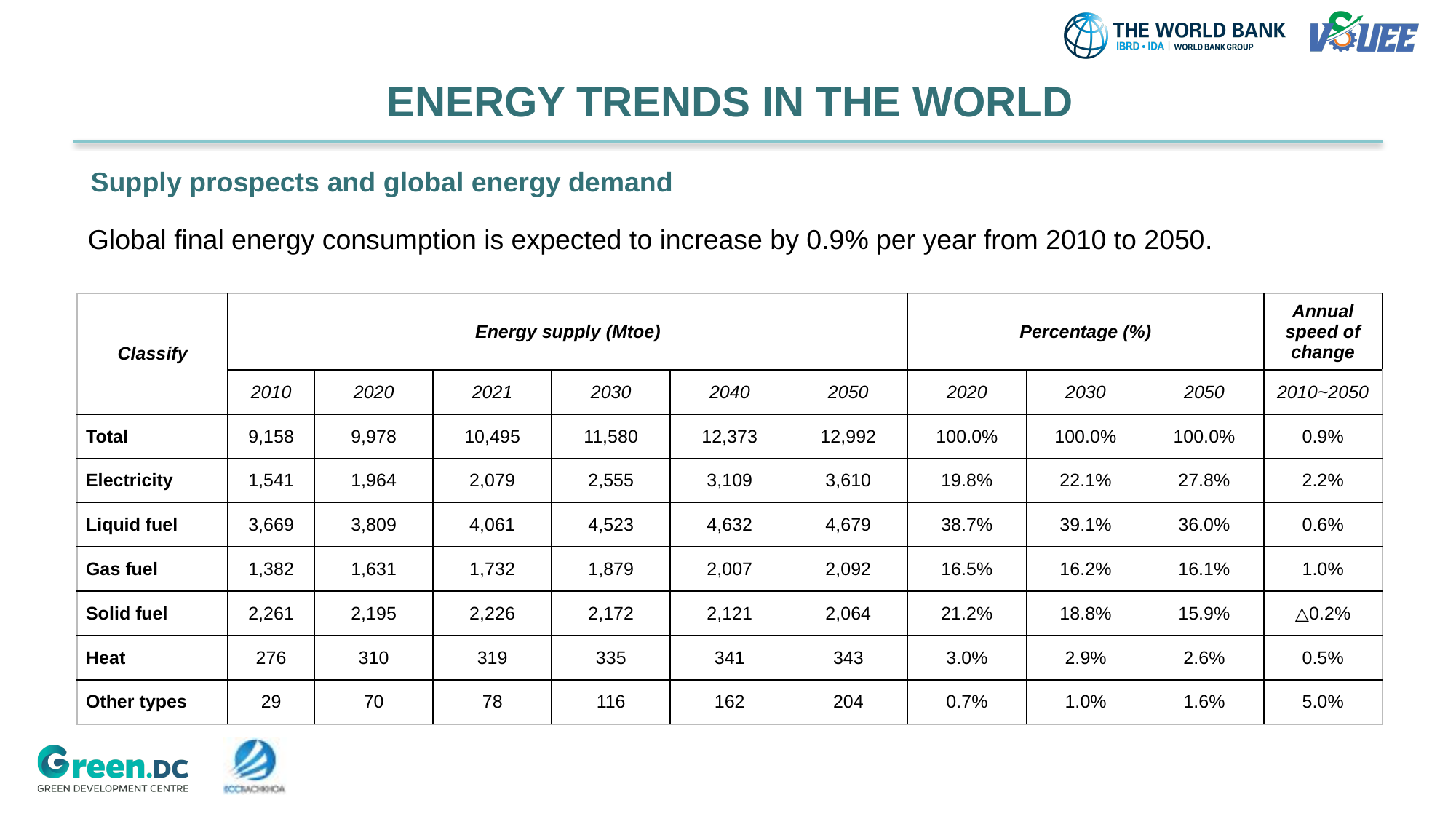

ENERGY TRENDS IN THE WORLD
Supply prospects and global energy demand

Global final energy consumption is expected to increase by 0.9% per year from 2010 to 2050.
| Classify | Energy supply (Mtoe) |  |  |  |  |  | Percentage (%) |  |  | Annual speed of change |
| --- | --- | --- | --- | --- | --- | --- | --- | --- | --- | --- |
|  | 2010 | 2020 | 2021 | 2030 | 2040 | 2050 | 2020 | 2030 | 2050 | 2010~2050 |
| Total | 9,158 | 9,978 | 10,495 | 11,580 | 12,373 | 12,992 | 100.0% | 100.0% | 100.0% | 0.9% |
| Electricity | 1,541 | 1,964 | 2,079 | 2,555 | 3,109 | 3,610 | 19.8% | 22.1% | 27.8% | 2.2% |
| Liquid fuel | 3,669 | 3,809 | 4,061 | 4,523 | 4,632 | 4,679 | 38.7% | 39.1% | 36.0% | 0.6% |
| Gas fuel | 1,382 | 1,631 | 1,732 | 1,879 | 2,007 | 2,092 | 16.5% | 16.2% | 16.1% | 1.0% |
| Solid fuel | 2,261 | 2,195 | 2,226 | 2,172 | 2,121 | 2,064 | 21.2% | 18.8% | 15.9% | △0.2% |
| Heat | 276 | 310 | 319 | 335 | 341 | 343 | 3.0% | 2.9% | 2.6% | 0.5% |
| Other types | 29 | 70 | 78 | 116 | 162 | 204 | 0.7% | 1.0% | 1.6% | 5.0% |